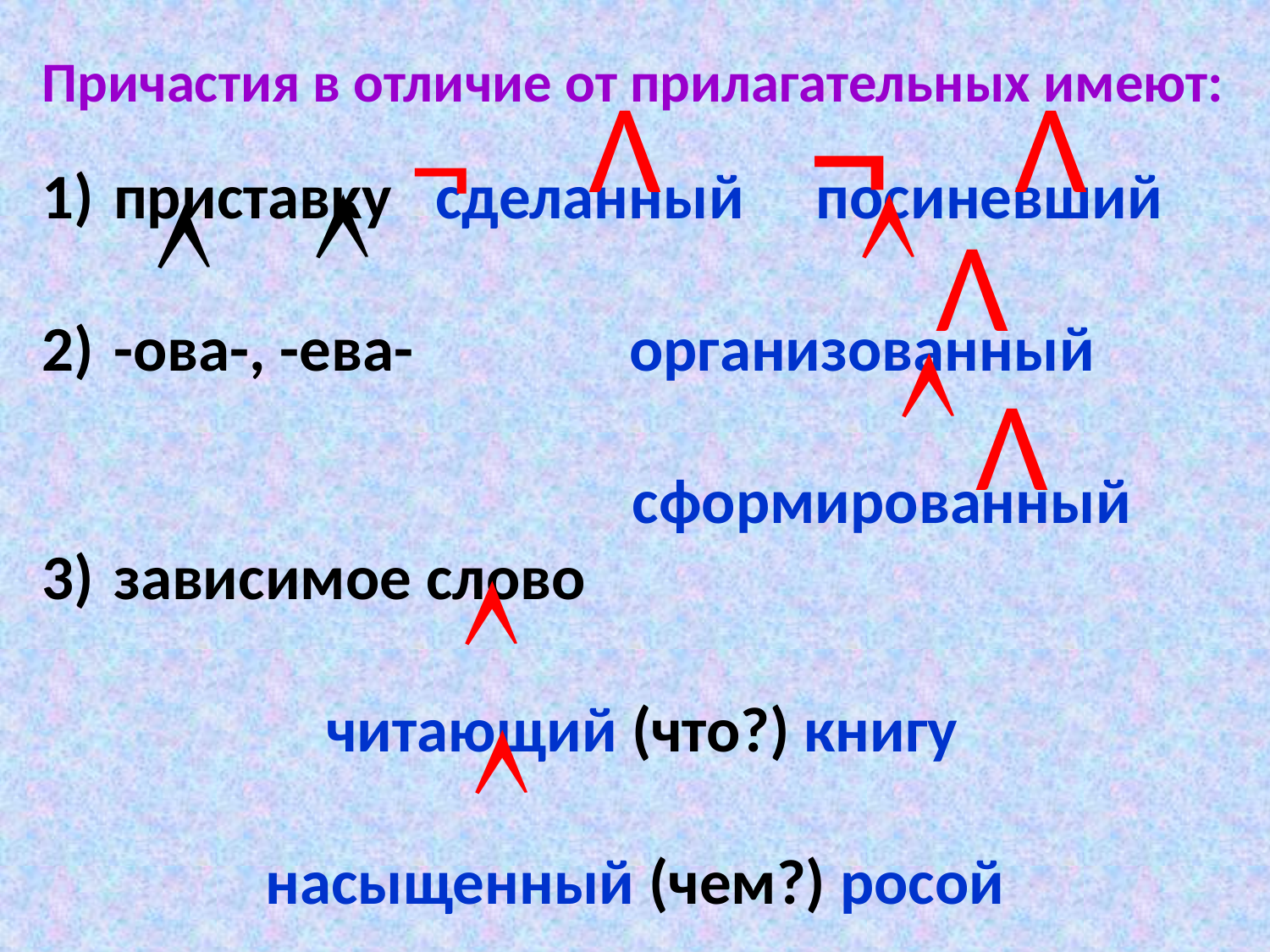

Причастия в отличие от прилагательных имеют:
¬
Λ
Λ
¬
приставку   сделанный     посиневший

-ова-, -ева-               организованный

                                         сформированный
зависимое слово

 читающий (что?) книгу

насыщенный (чем?) росой
∧
∧
∧
Λ
∧
Λ
∧
∧